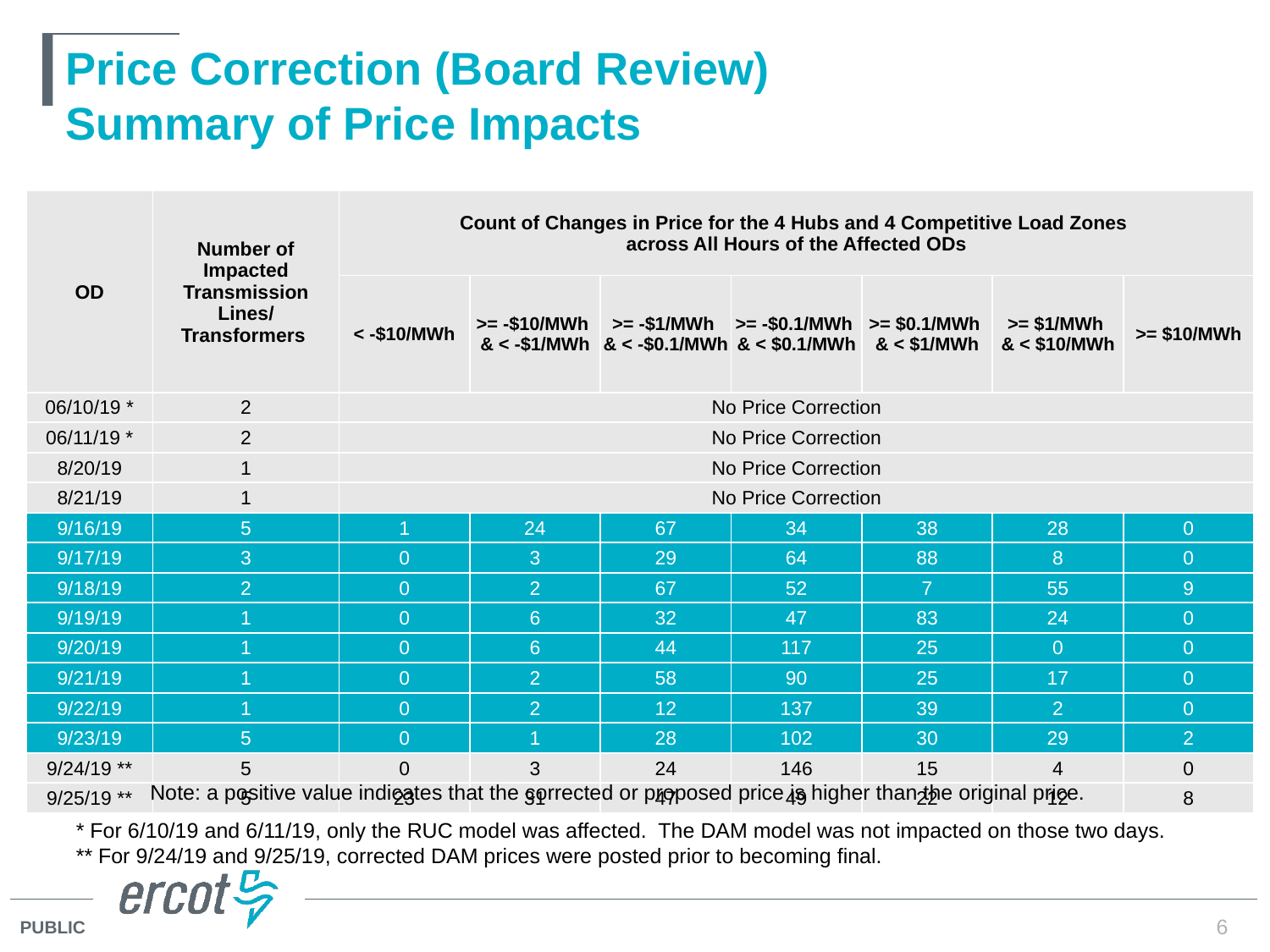

# Price Correction (Board Review) Summary of Price Impacts
| OD | Number of Impacted Transmission Lines/ Transformers | Count of Changes in Price for the 4 Hubs and 4 Competitive Load Zones across All Hours of the Affected ODs |  |  |  |  |  |  |
| --- | --- | --- | --- | --- | --- | --- | --- | --- |
|  |  | < -$10/MWh | >= -$10/MWh & < -$1/MWh | >= -$1/MWh & < -$0.1/MWh | >= -$0.1/MWh & < $0.1/MWh | >= $0.1/MWh & < $1/MWh | >= $1/MWh & < $10/MWh | >= $10/MWh |
| 06/10/19 \* | 2 | No Price Correction |  |  |  |  |  |  |
| 06/11/19 \* | 2 | No Price Correction |  |  |  |  |  |  |
| 8/20/19 | 1 | No Price Correction |  |  |  |  |  |  |
| 8/21/19 | 1 | No Price Correction |  |  |  |  |  |  |
| 9/16/19 | 5 | 1 | 24 | 67 | 34 | 38 | 28 | 0 |
| 9/17/19 | 3 | 0 | 3 | 29 | 64 | 88 | 8 | 0 |
| 9/18/19 | 2 | 0 | 2 | 67 | 52 | 7 | 55 | 9 |
| 9/19/19 | 1 | 0 | 6 | 32 | 47 | 83 | 24 | 0 |
| 9/20/19 | 1 | 0 | 6 | 44 | 117 | 25 | 0 | 0 |
| 9/21/19 | 1 | 0 | 2 | 58 | 90 | 25 | 17 | 0 |
| 9/22/19 | 1 | 0 | 2 | 12 | 137 | 39 | 2 | 0 |
| 9/23/19 | 5 | 0 | 1 | 28 | 102 | 30 | 29 | 2 |
| 9/24/19 \*\* | 5 | 0 | 3 | 24 | 146 | 15 | 4 | 0 |
| 9/25/19 \*\* | 5 | 23 | 31 | 47 | 49 | 22 | 12 | 8 |
Note: a positive value indicates that the corrected or proposed price is higher than the original price.
* For 6/10/19 and 6/11/19, only the RUC model was affected.  The DAM model was not impacted on those two days.
** For 9/24/19 and 9/25/19, corrected DAM prices were posted prior to becoming final.
6